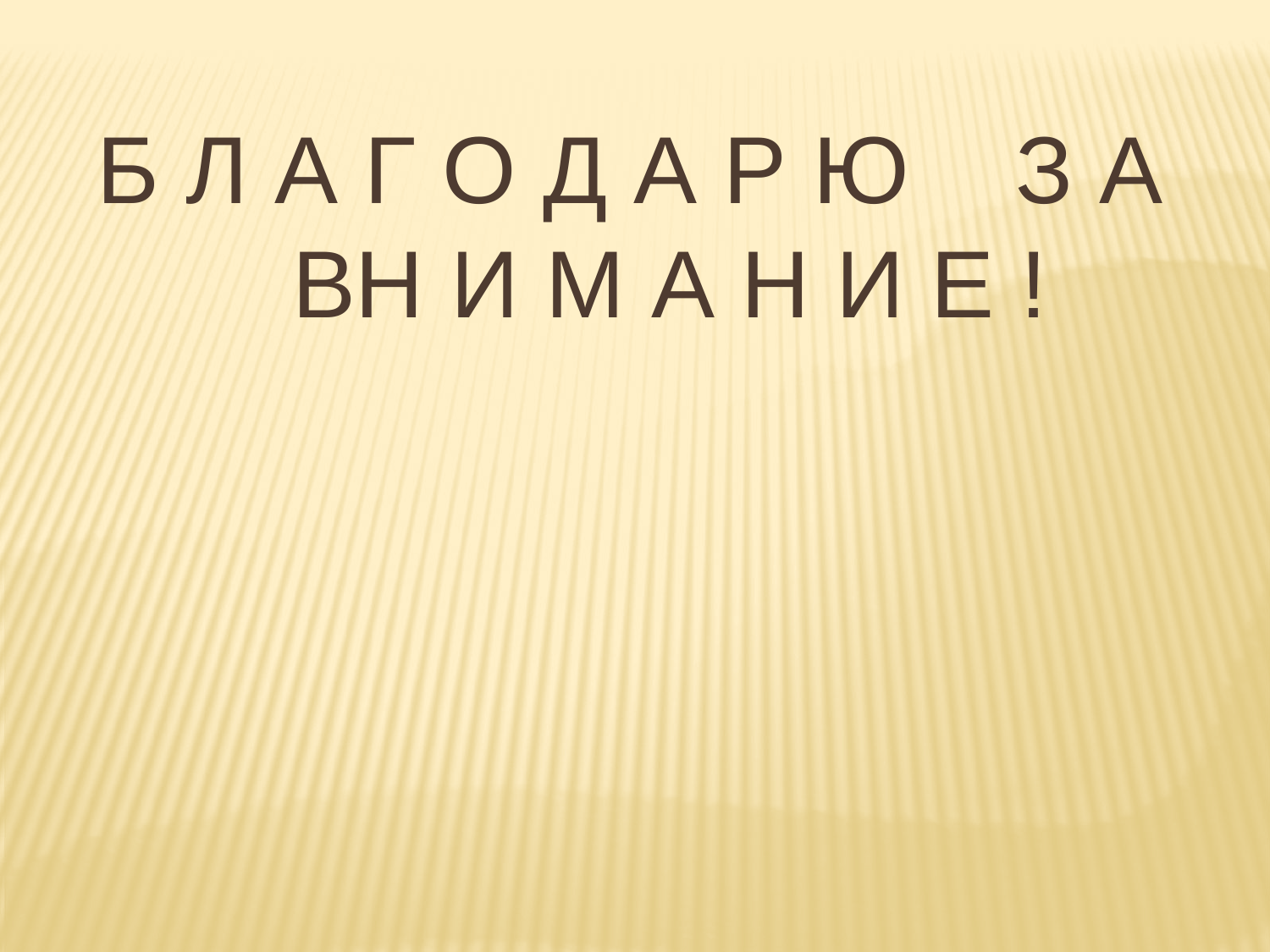

# Б л а г о д а р ю    з а    вн и м а н и е !